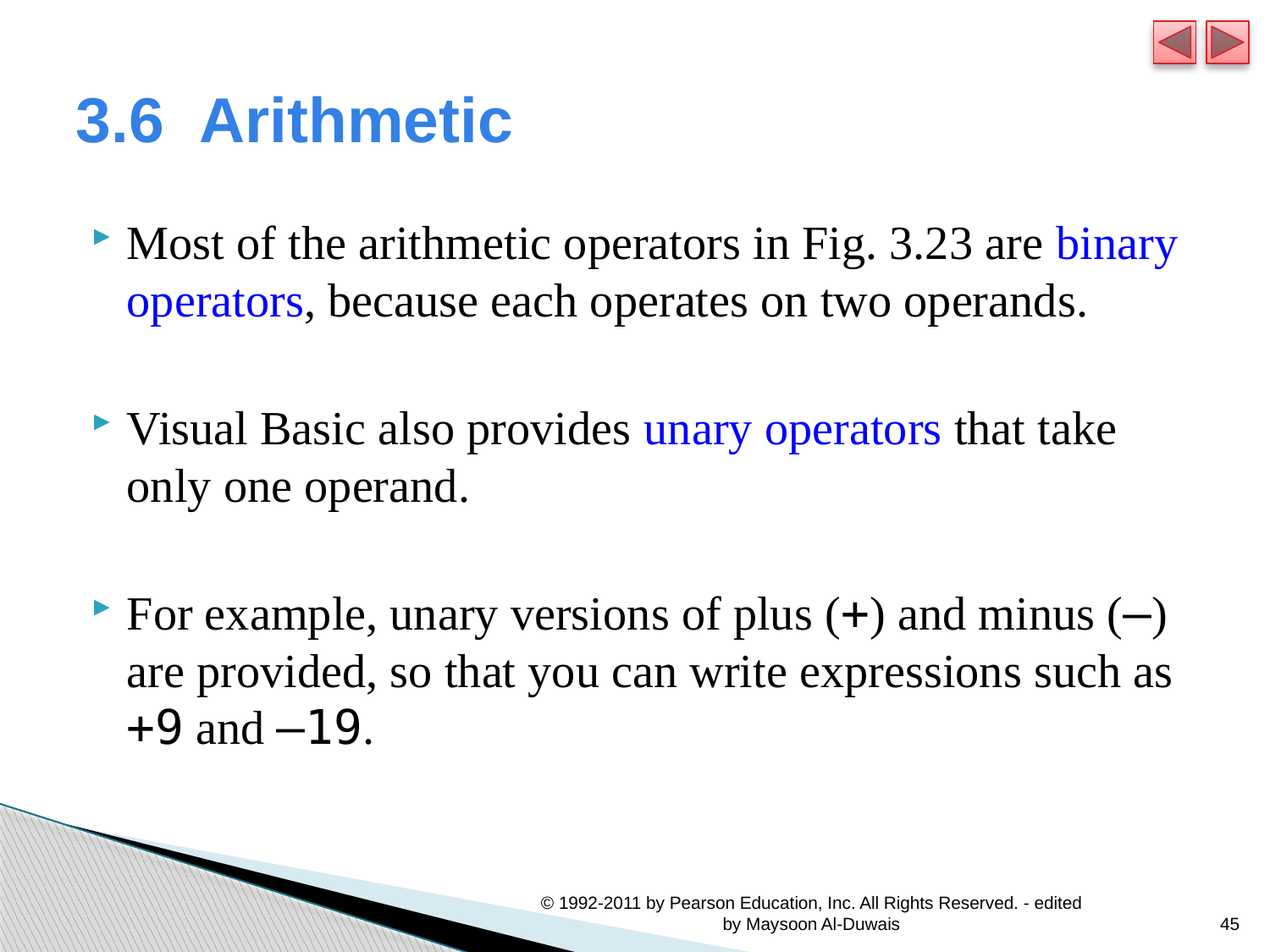

# 3.6  Arithmetic
Most of the arithmetic operators in Fig. 3.23 are binary operators, because each operates on two operands.

Visual Basic also provides unary operators that take only one operand.

For example, unary versions of plus (+) and minus (–) are provided, so that you can write expressions such as +9 and –19.
© 1992-2011 by Pearson Education, Inc. All Rights Reserved. - edited by Maysoon Al-Duwais
45